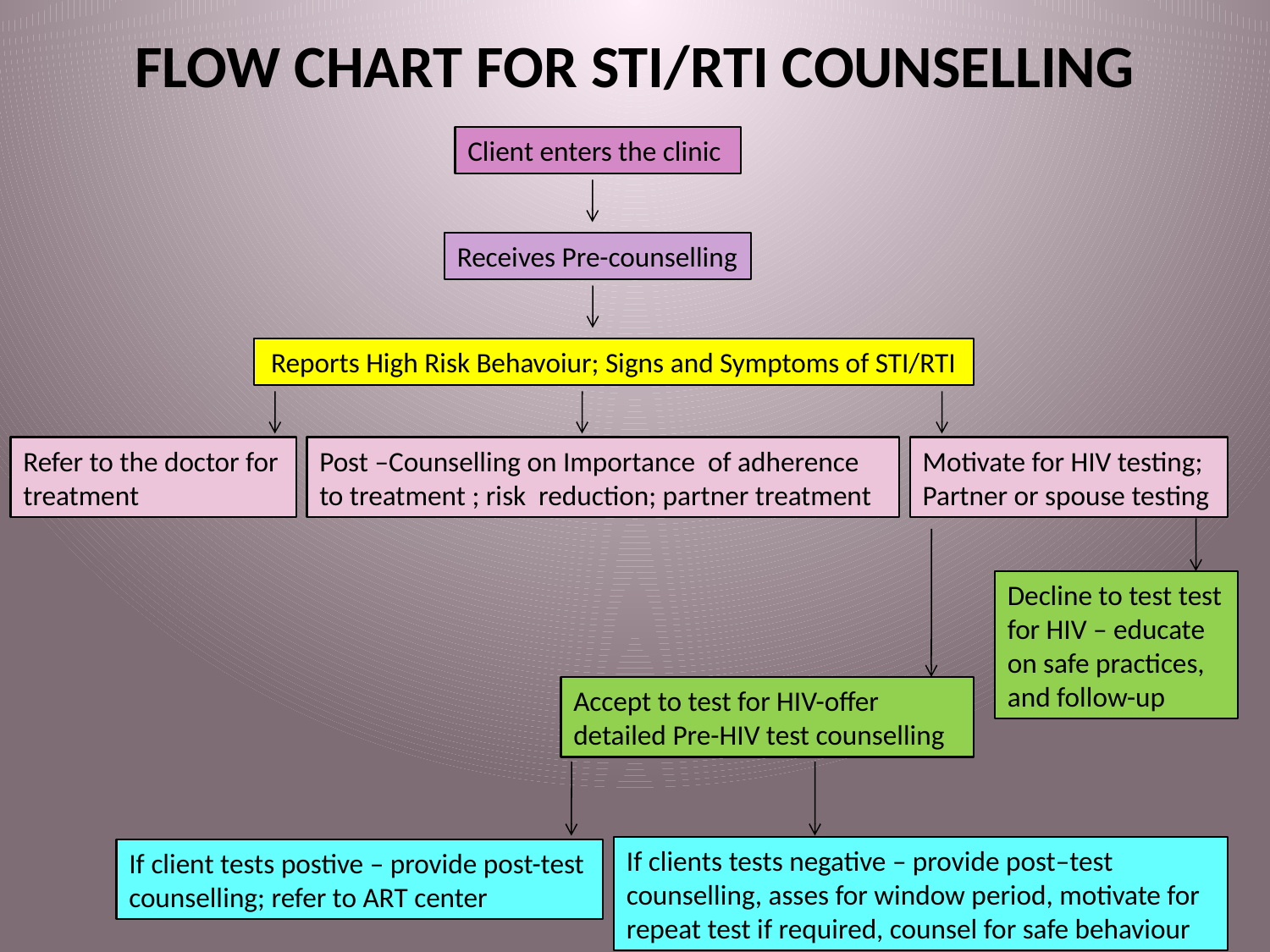

# FLOW CHART FOR STI/RTI COUNSELLING
Client enters the clinic
Receives Pre-counselling
Reports High Risk Behavoiur; Signs and Symptoms of STI/RTI
Refer to the doctor for treatment
Post –Counselling on Importance  of adherence to treatment ; risk  reduction; partner treatment
Motivate for HIV testing; Partner or spouse testing
Decline to test test for HIV – educate on safe practices, and follow-up
Accept to test for HIV-offer detailed Pre-HIV test counselling
If clients tests negative – provide post–test counselling, asses for window period, motivate for repeat test if required, counsel for safe behaviour
If client tests postive – provide post-test counselling; refer to ART center